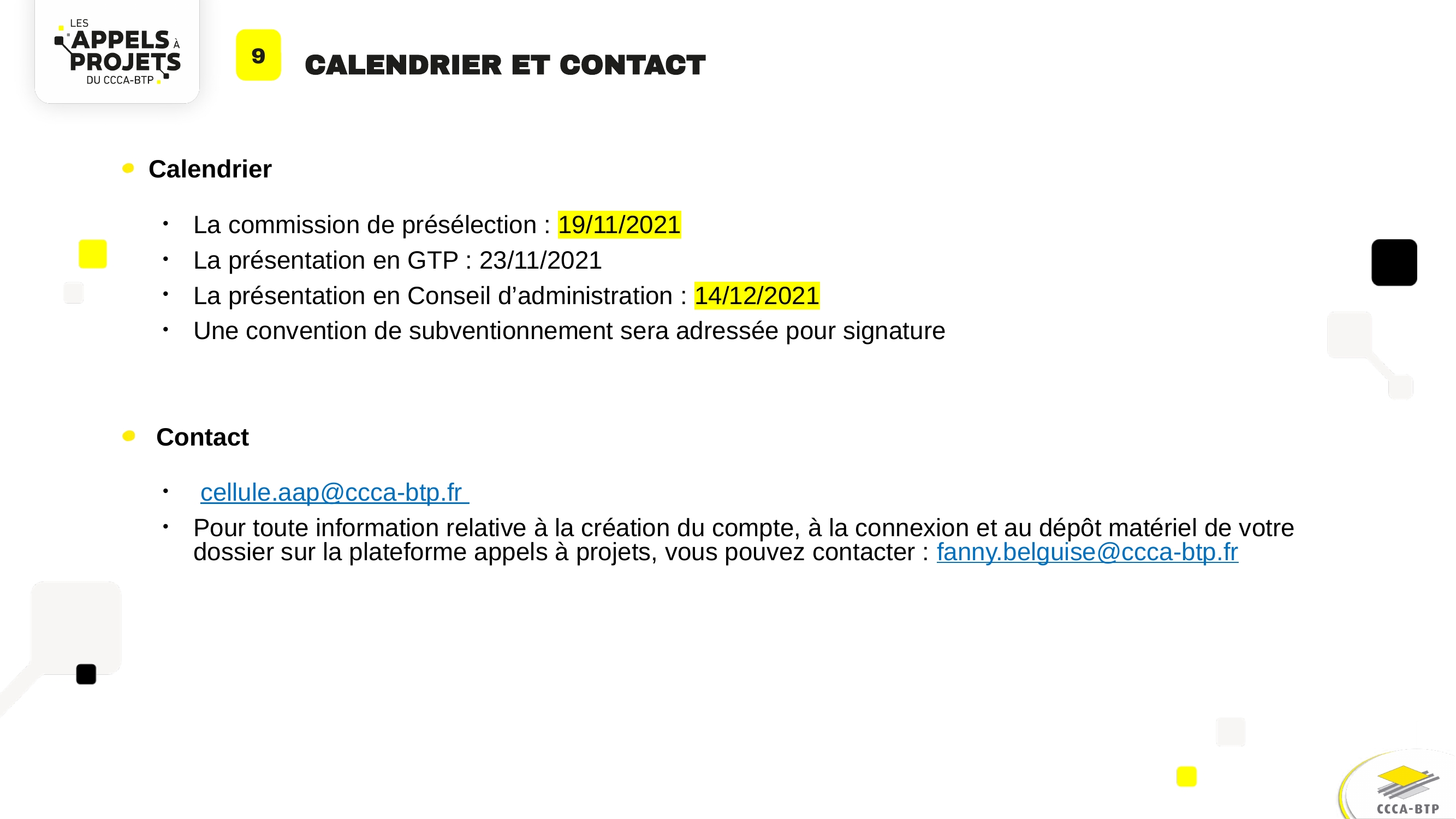

9
CALENDRIER ET CONTACT
 Calendrier

La commission de présélection : 19/11/2021
La présentation en GTP : 23/11/2021
La présentation en Conseil d’administration : 14/12/2021
Une convention de subventionnement sera adressée pour signature

  Contact

 cellule.aap@ccca-btp.fr
Pour toute information relative à la création du compte, à la connexion et au dépôt matériel de votre dossier sur la plateforme appels à projets, vous pouvez contacter : fanny.belguise@ccca-btp.fr